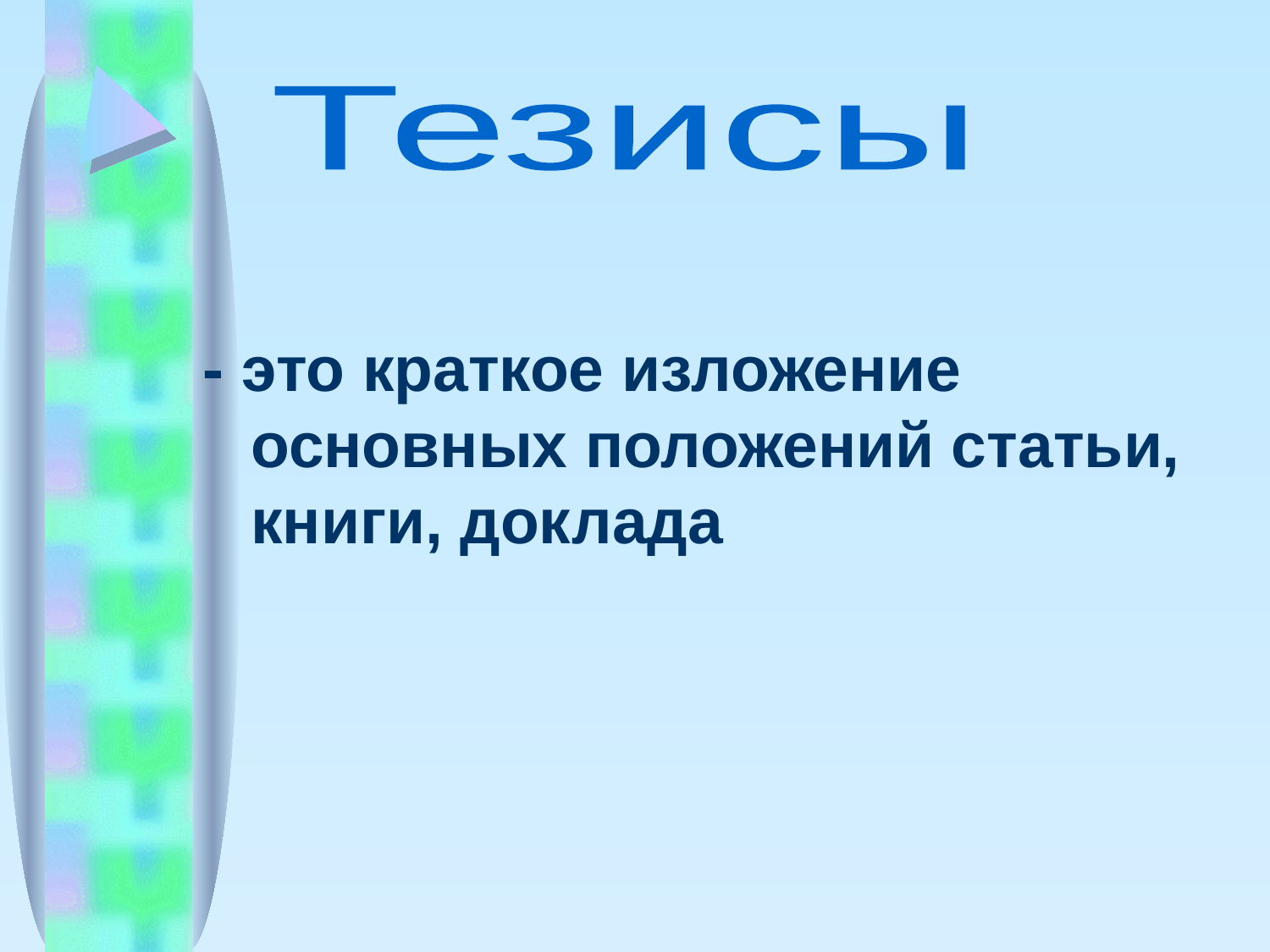

#
Тезисы

- это краткое изложение основных положений статьи, книги, доклада